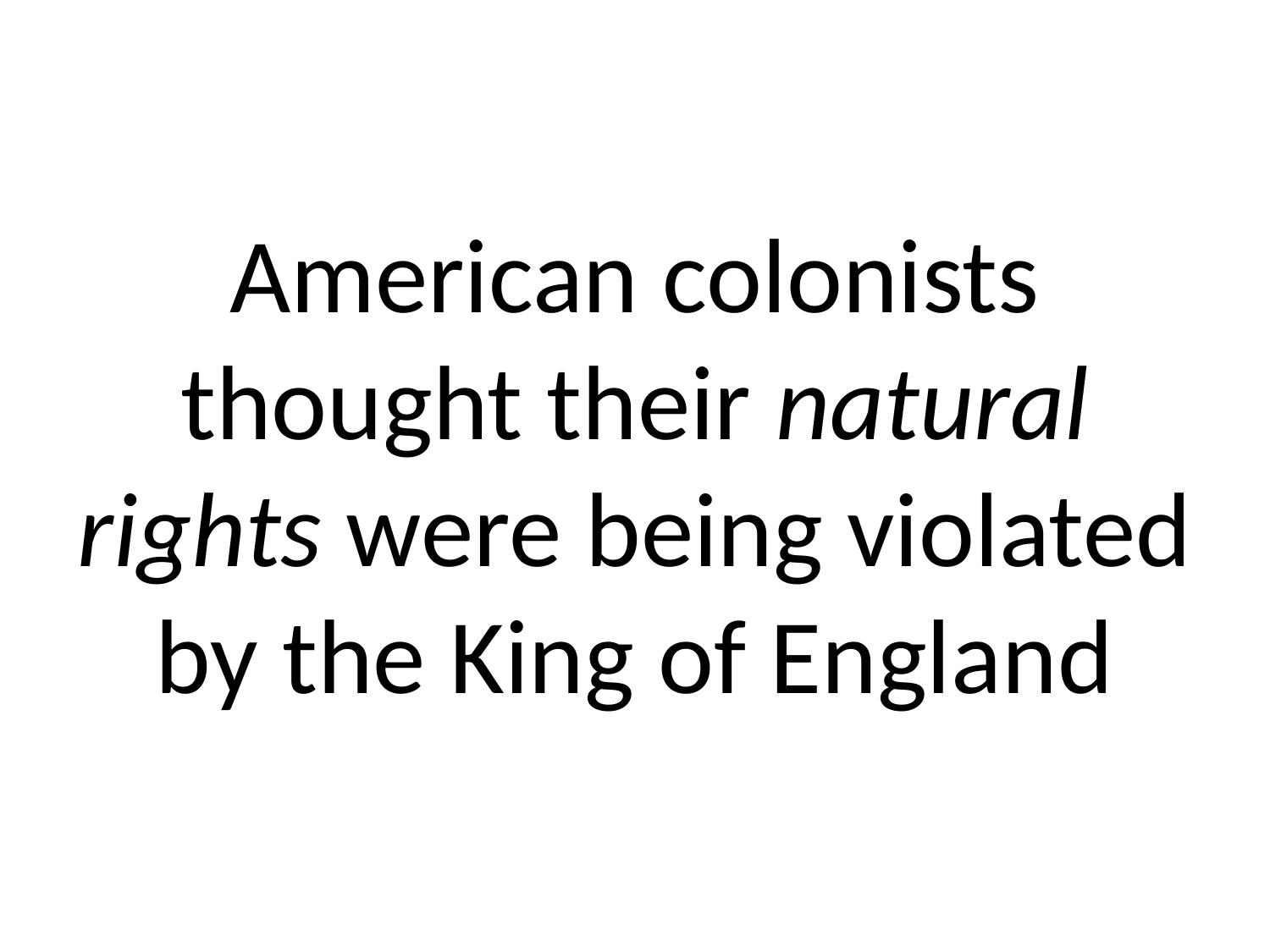

# American colonists thought their natural rights were being violated by the King of England